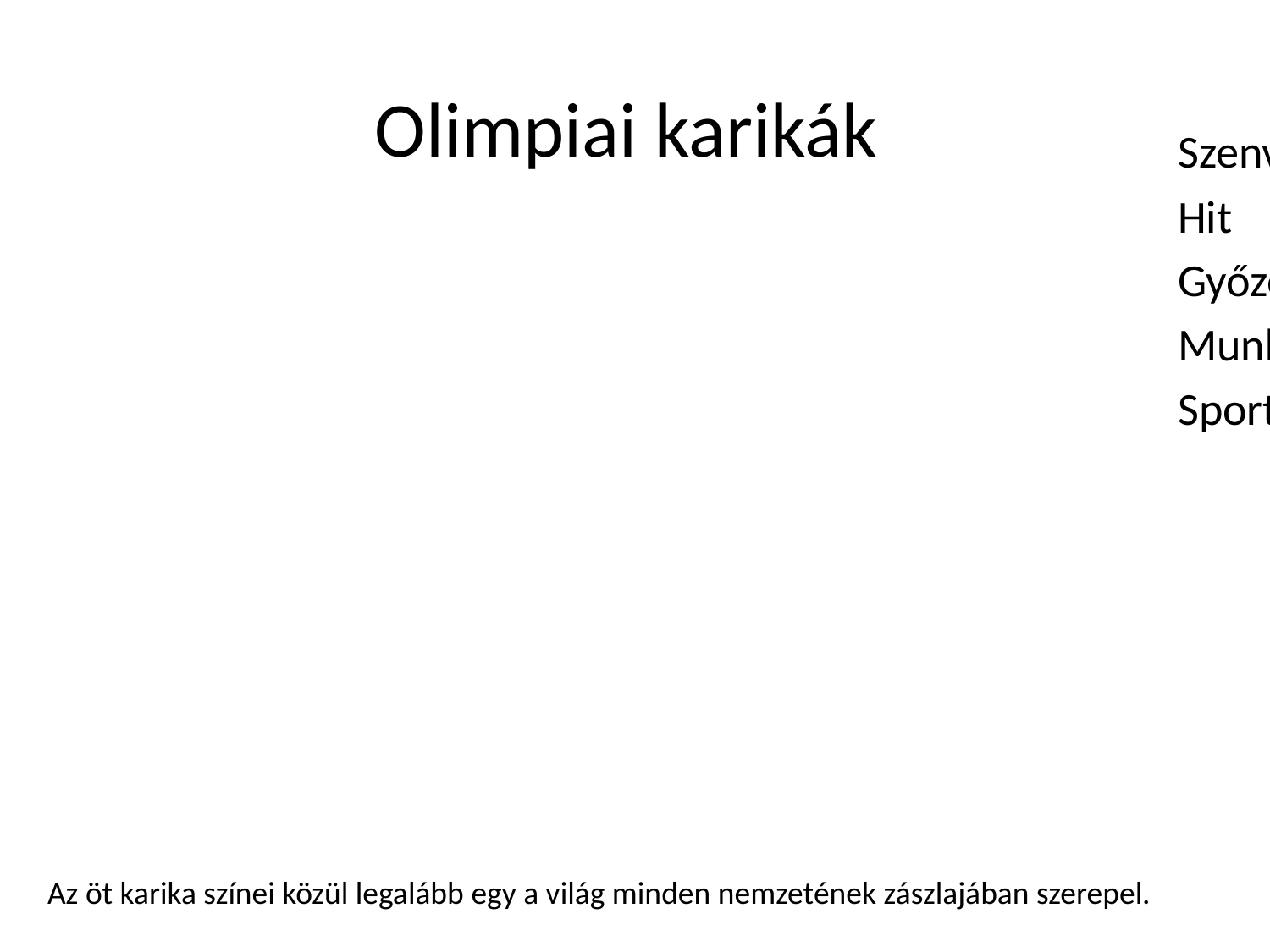

# Olimpiai karikák
Szenvedély
Hit
Győzelem
Munkaerkölcs
Sportszerűség

Az öt karika színei közül legalább egy a világ minden nemzetének zászlajában szerepel.